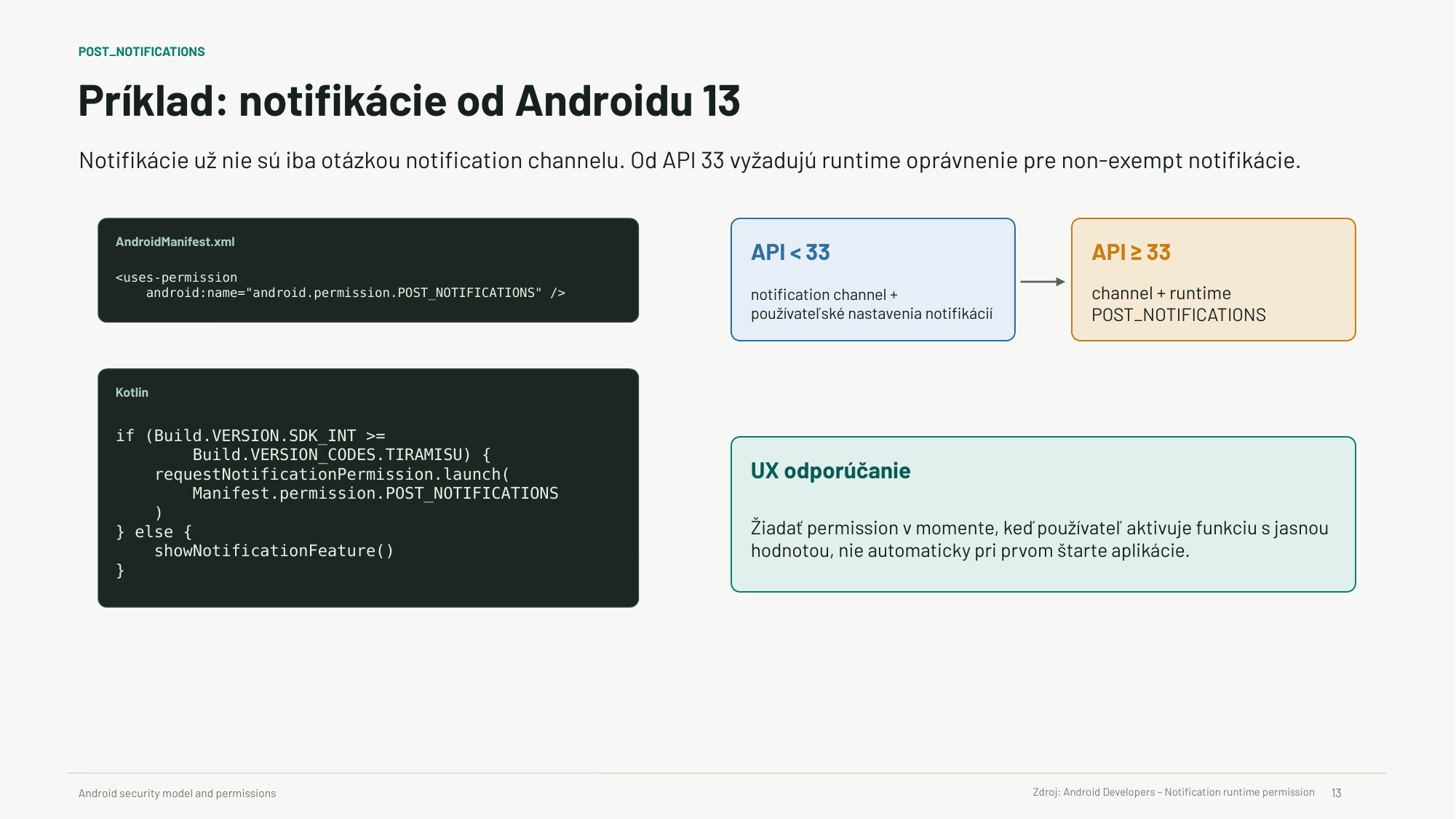

POST_NOTIFICATIONS
Príklad: notifikácie od Androidu 13
Notifikácie už nie sú iba otázkou notification channelu. Od API 33 vyžadujú runtime oprávnenie pre non-exempt notifikácie.

AndroidManifest.xml
API < 33
API ≥ 33
<uses-permission
    android:name="android.permission.POST_NOTIFICATIONS" />
notification channel + používateľské nastavenia notifikácií

channel + runtime POST_NOTIFICATIONS

Kotlin
if (Build.VERSION.SDK_INT >=
        Build.VERSION_CODES.TIRAMISU) {
    requestNotificationPermission.launch(
        Manifest.permission.POST_NOTIFICATIONS
    )
} else {
    showNotificationFeature()
}

UX odporúčanie
Žiadať permission v momente, keď používateľ aktivuje funkciu s jasnou hodnotou, nie automaticky pri prvom štarte aplikácie.
13
Zdroj: Android Developers – Notification runtime permission